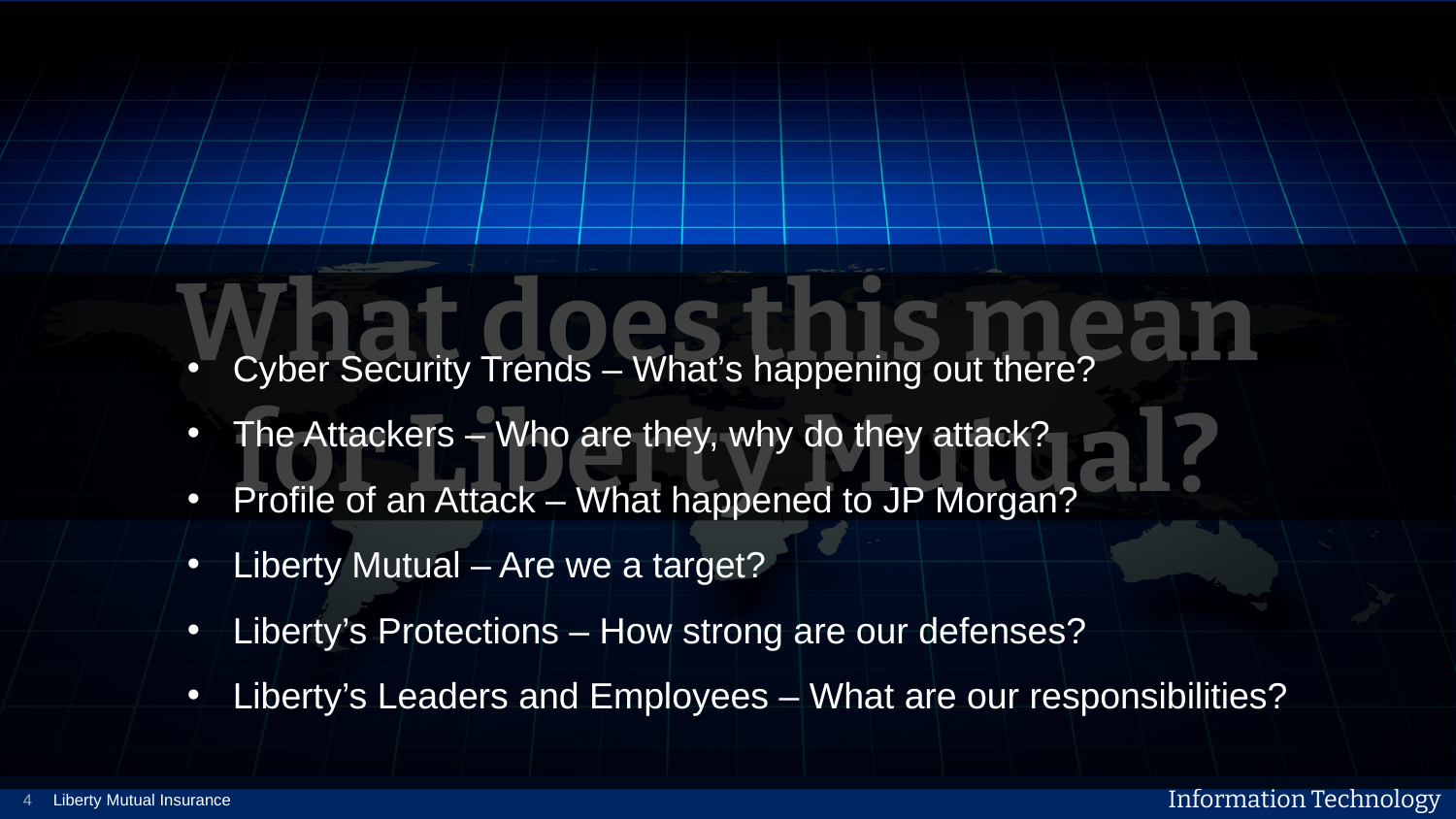

What does this mean
for Liberty Mutual?

Cyber Security Trends – What’s happening out there?
The Attackers – Who are they, why do they attack?
Profile of an Attack – What happened to JP Morgan?
Liberty Mutual – Are we a target?
Liberty’s Protections – How strong are our defenses?
Liberty’s Leaders and Employees – What are our responsibilities?